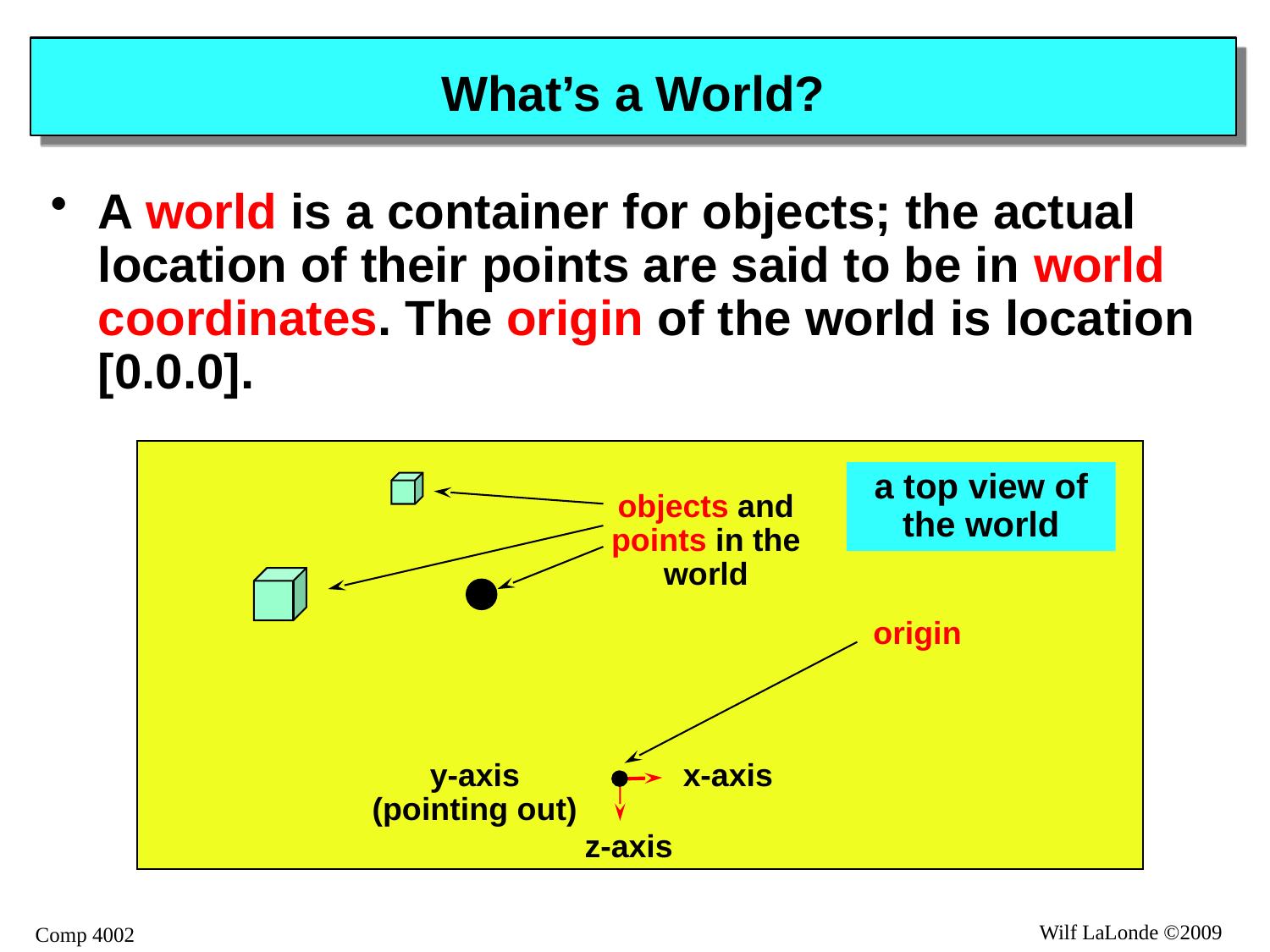

# What’s a World?
A world is a container for objects; the actual location of their points are said to be in world coordinates. The origin of the world is location [0.0.0].

a top view of the world

objects and points in the world

origin

y-axis
(pointing out)
x-axis

z-axis